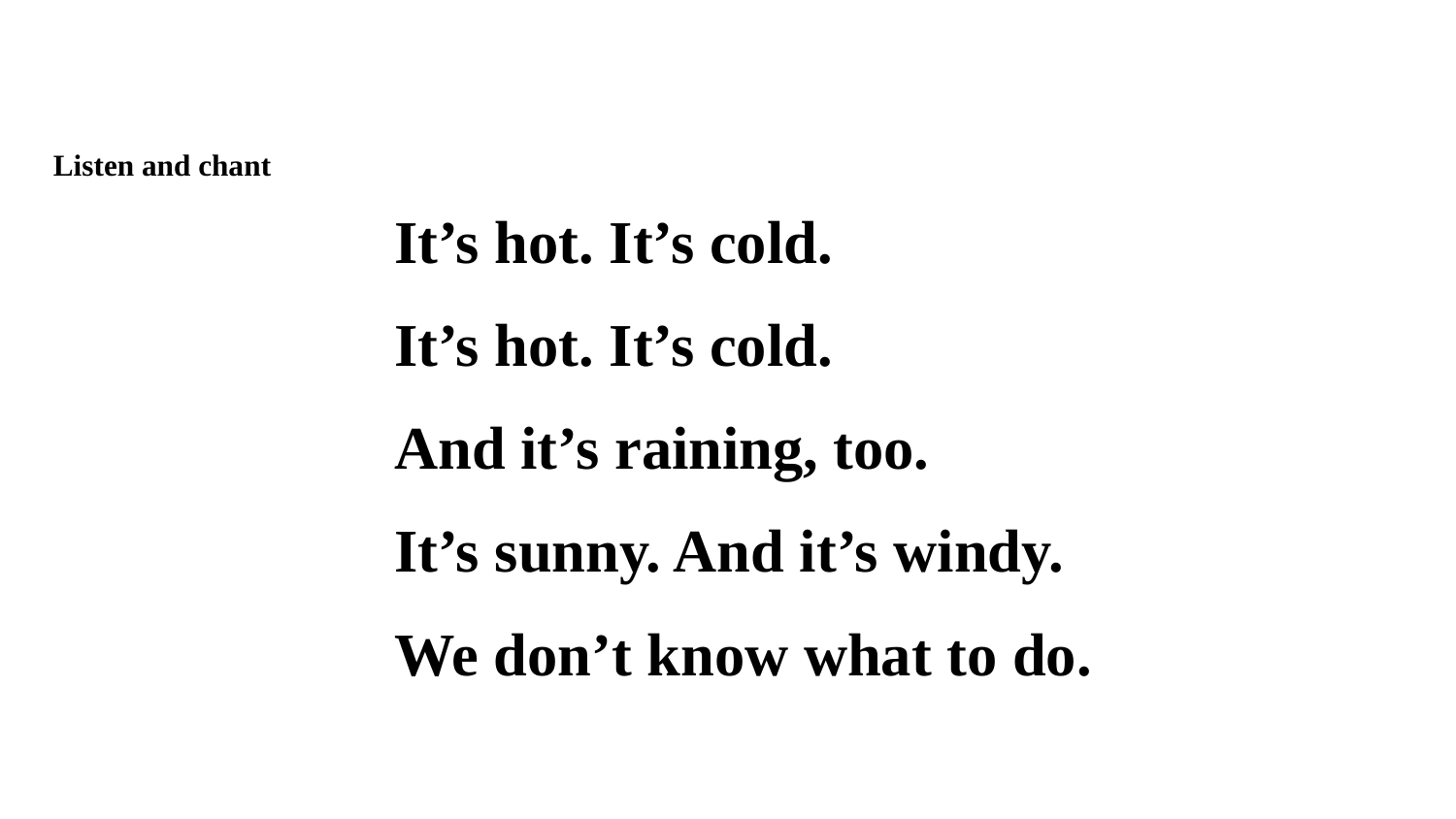

Listen and chant
It’s hot. It’s cold.
It’s hot. It’s cold.
And it’s raining, too.
It’s sunny. And it’s windy.
We don’t know what to do.